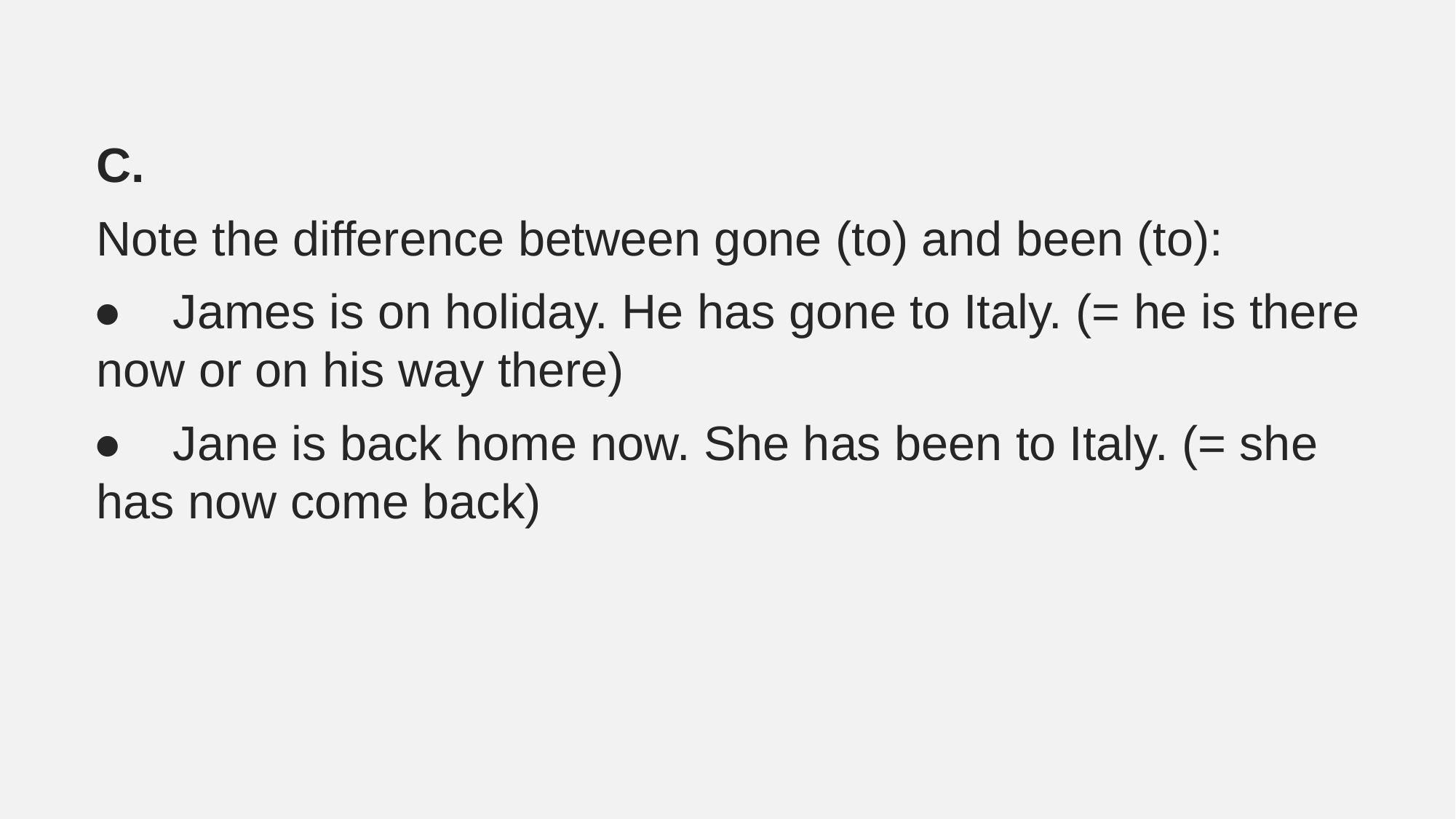

#
C.
Note the difference between gone (to) and been (to):
⦁    James is on holiday. He has gone to Italy. (= he is there now or on his way there)
⦁    Jane is back home now. She has been to Italy. (= she has now come back)